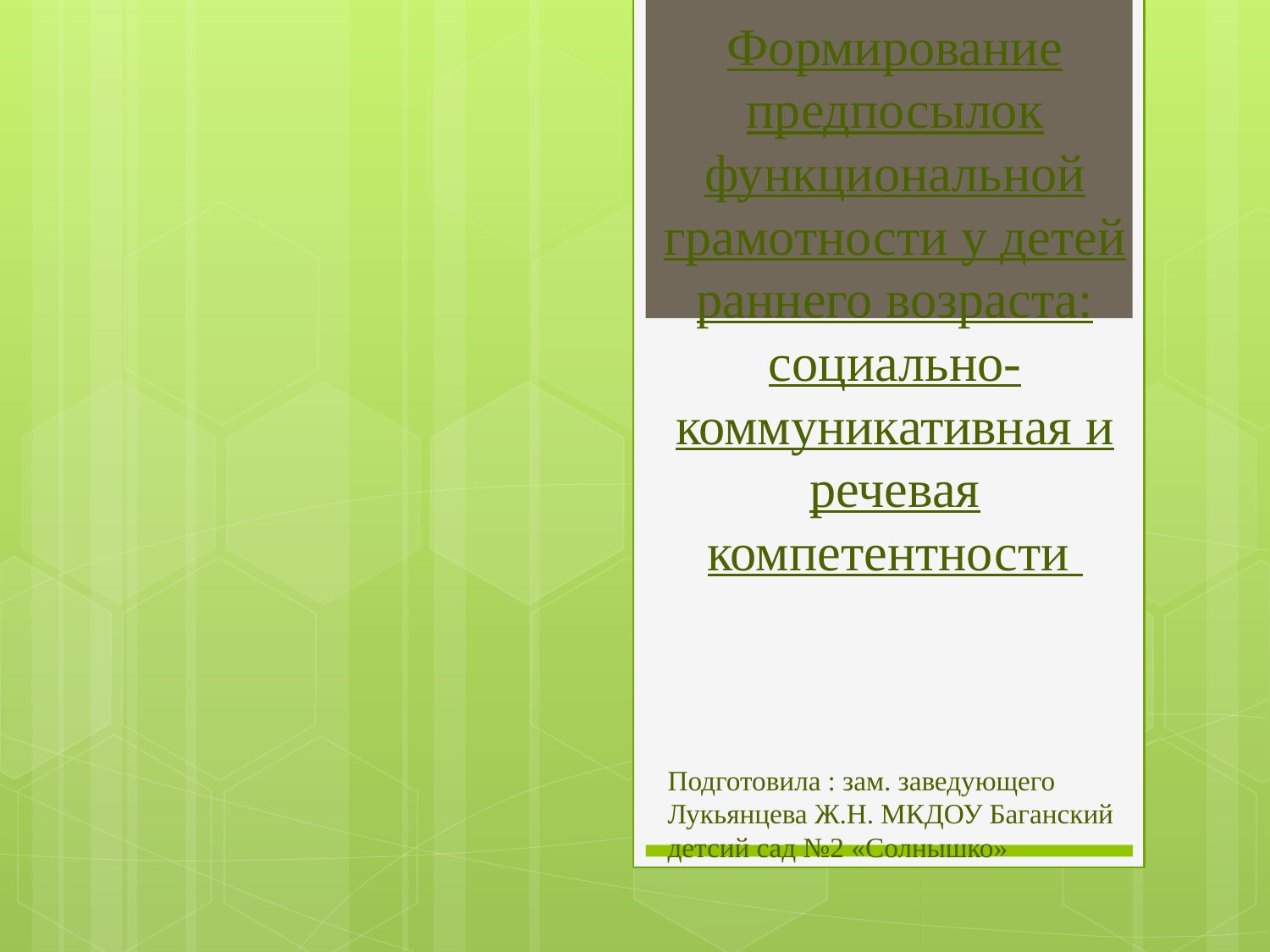

# Формирование предпосылок функциональной грамотности у детей раннего возраста: социально- коммуникативная и речевая компетентности
Подготовила : зам. заведующего Лукьянцева Ж.Н. МКДОУ Баганский детсий сад №2 «Солнышко»